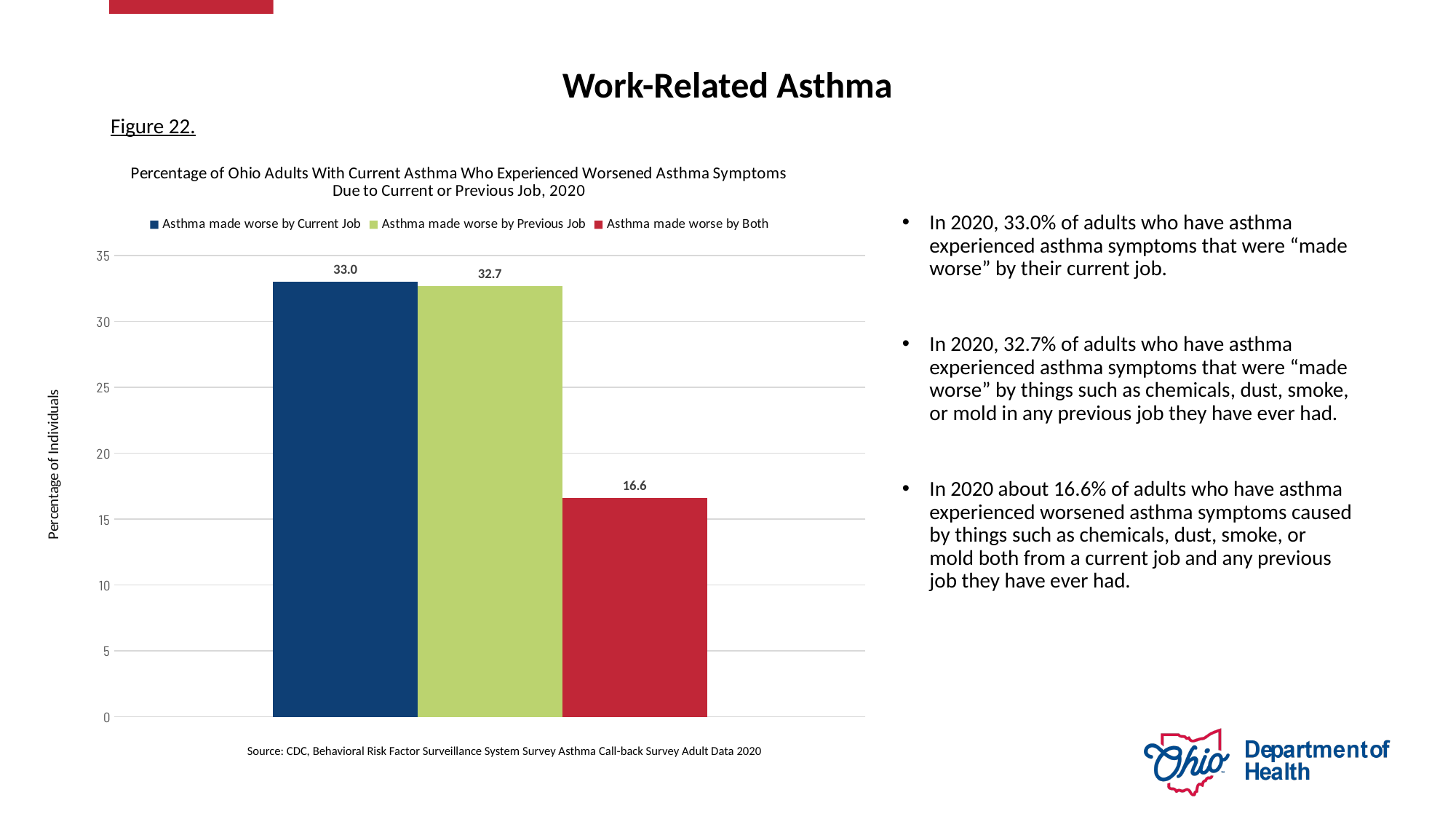

# Work-Related Asthma
Figure 22.

### Chart: Percentage of Ohio Adults With Current Asthma Who Experienced Worsened Asthma Symptoms Due to Current or Previous Job, 2020

| Category | Asthma made worse by Current Job | Asthma made worse by Previous Job | Asthma made worse by Both |
|---|---|---|---|
In 2020, 33.0% of adults who have asthma experienced asthma symptoms that were “made worse” by their current job.

In 2020, 32.7% of adults who have asthma experienced asthma symptoms that were “made worse” by things such as chemicals, dust, smoke, or mold in any previous job they have ever had.

In 2020 about 16.6% of adults who have asthma experienced worsened asthma symptoms caused by things such as chemicals, dust, smoke, or mold both from a current job and any previous job they have ever had.

Source: CDC, Behavioral Risk Factor Surveillance System Survey Asthma Call-back Survey Adult Data 2020